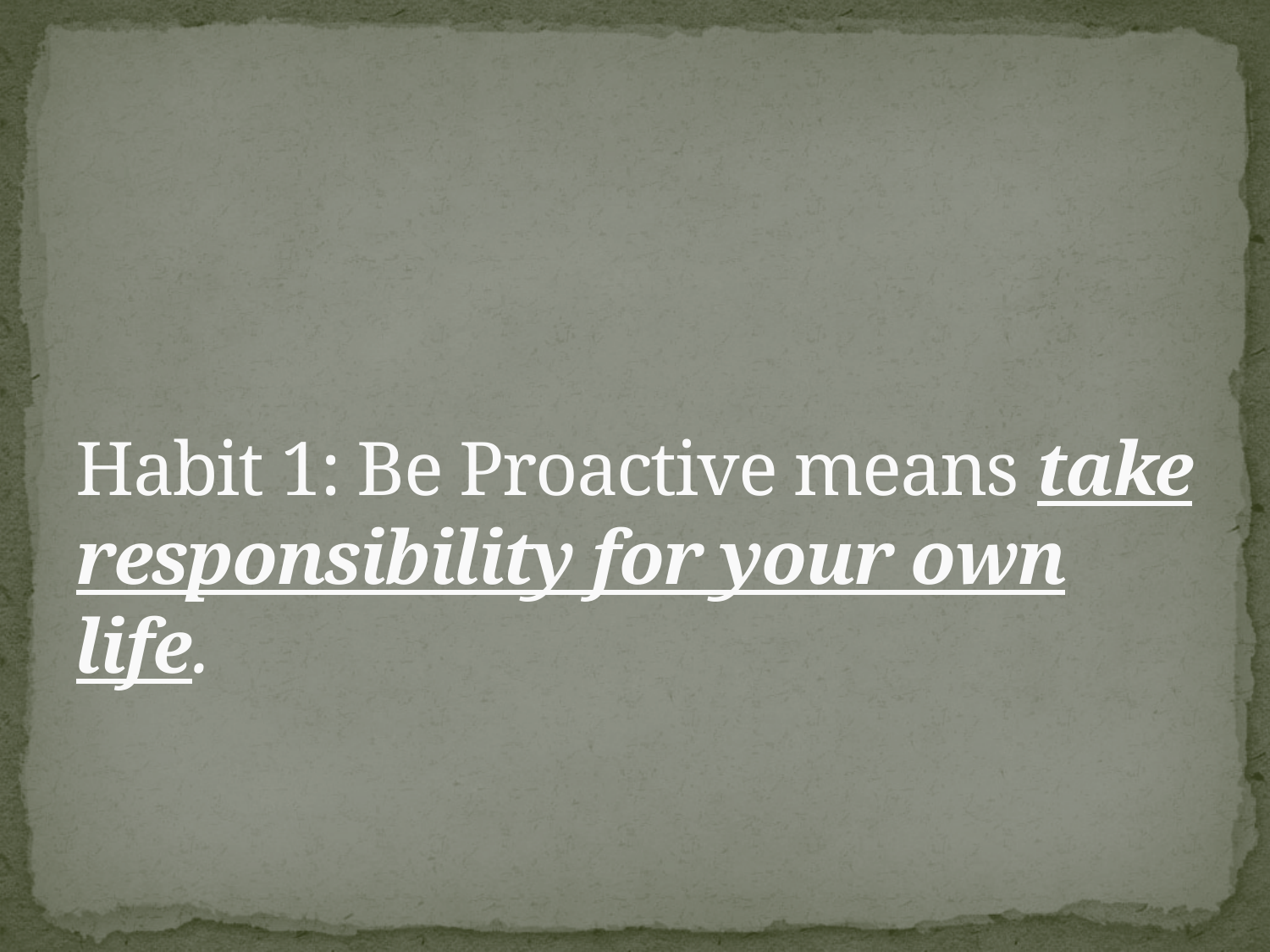

# Habit 1: Be Proactive means take responsibility for your own life.